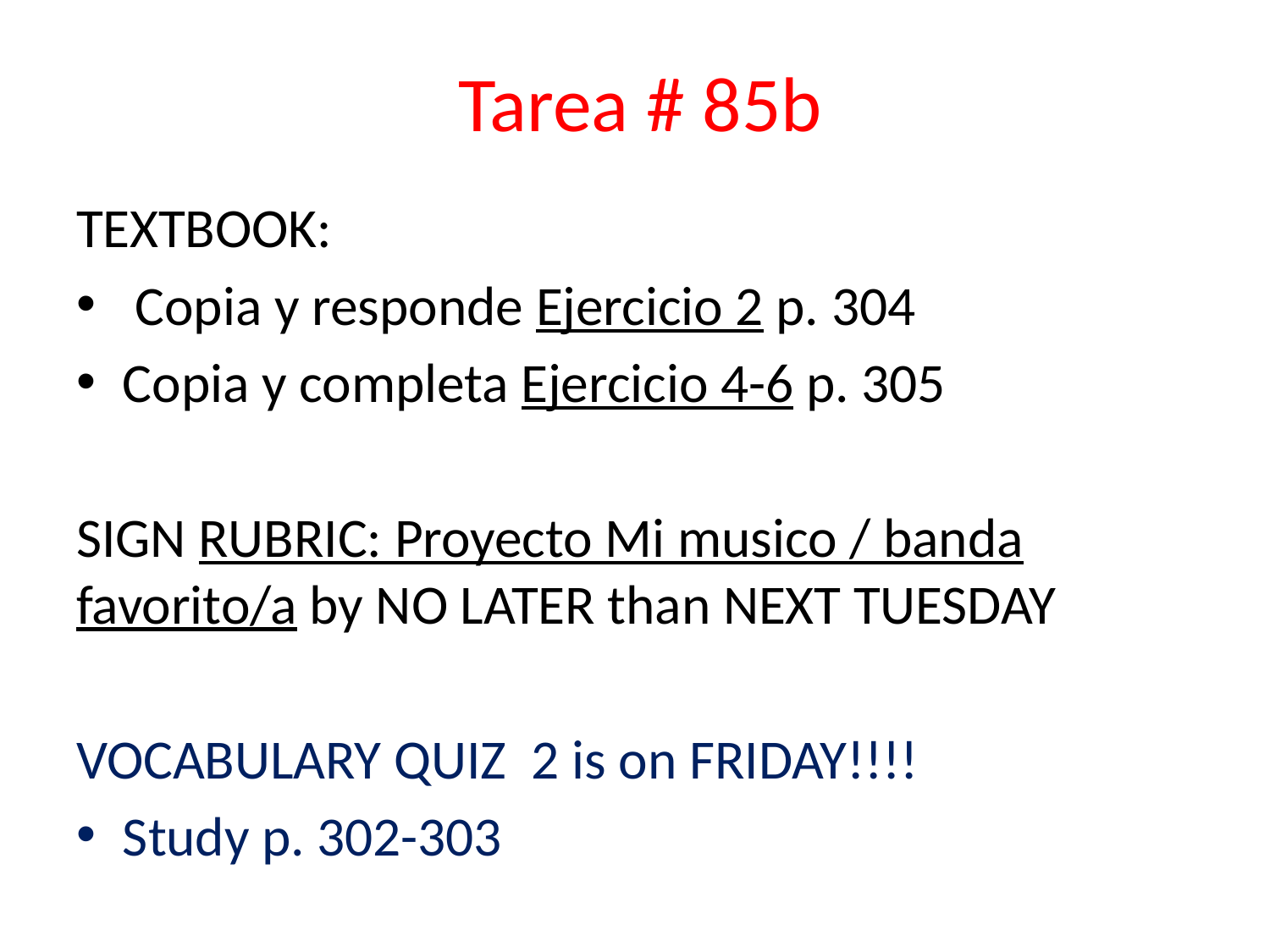

Tarea # 85b
TEXTBOOK:
 Copia y responde Ejercicio 2 p. 304
Copia y completa Ejercicio 4-6 p. 305

SIGN RUBRIC: Proyecto Mi musico / banda favorito/a by NO LATER than NEXT TUESDAY

VOCABULARY QUIZ  2 is on FRIDAY!!!!
Study p. 302-303